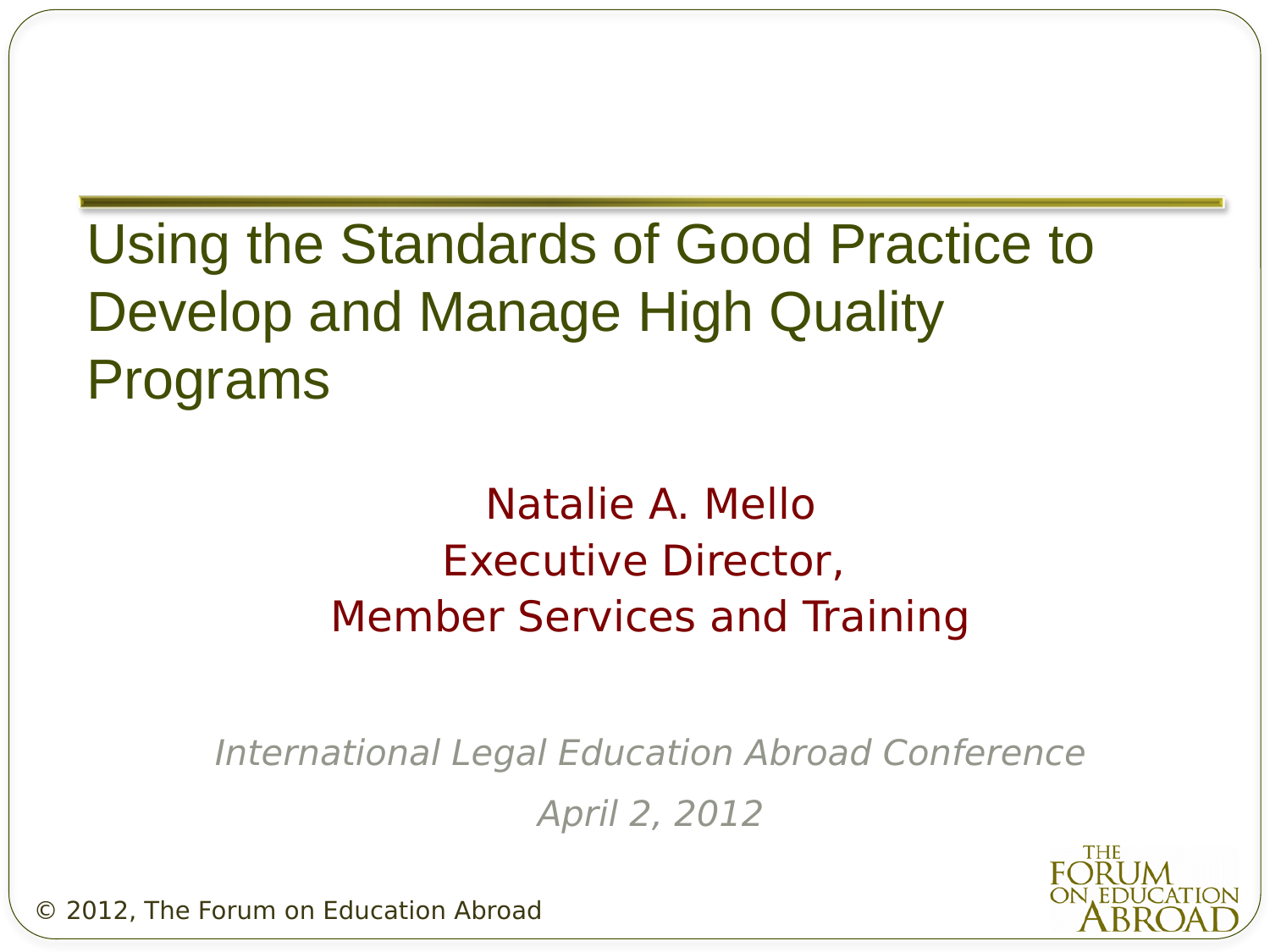

#
Using the Standards of Good Practice to Develop and Manage High Quality Programs
Natalie A. Mello
Executive Director,
Member Services and Training

International Legal Education Abroad Conference
April 2, 2012